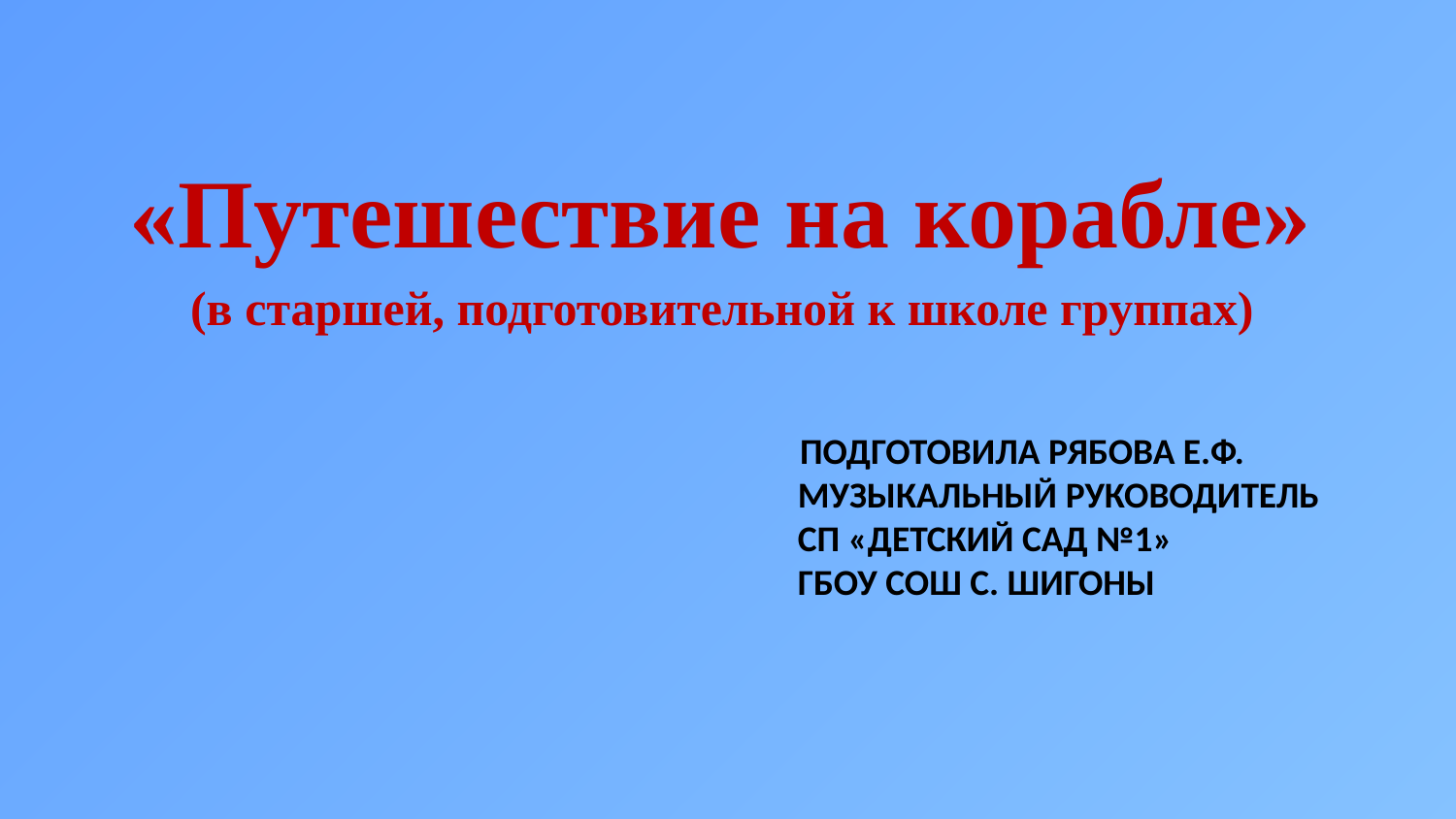

«Путешествие на корабле»
     (в старшей, подготовительной к школе группах)

# Подготовила Рябова Е.Ф. музыкальный руководитель СП «Детский сад №1» ГБОУ СОШ с. Шигоны